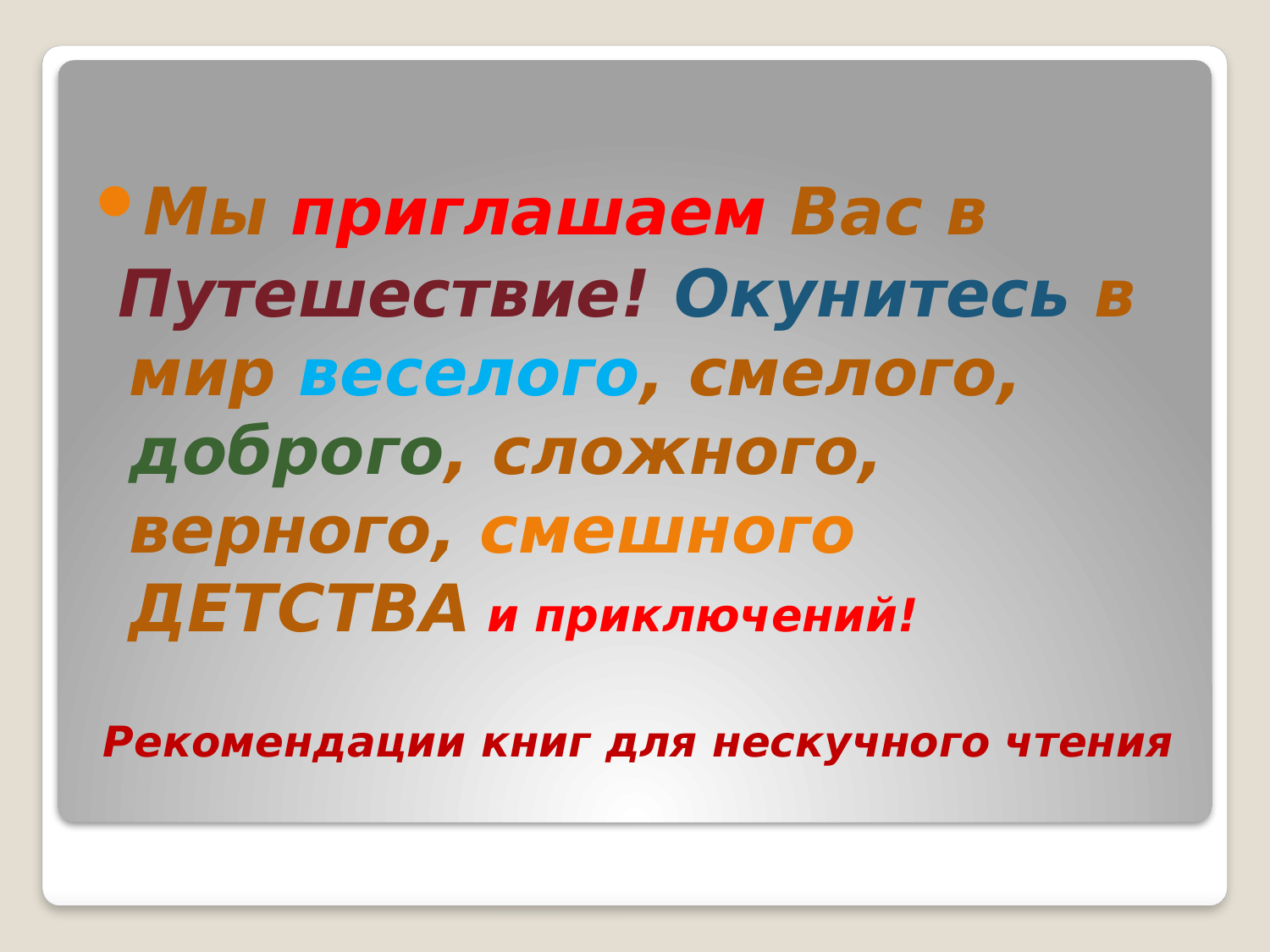

Мы приглашаем Вас в
 Путешествие! Окунитесь в мир веселого, смелого, доброго, сложного, верного, смешного ДЕТСТВА и приключений!
# Рекомендации книг для нескучного чтения